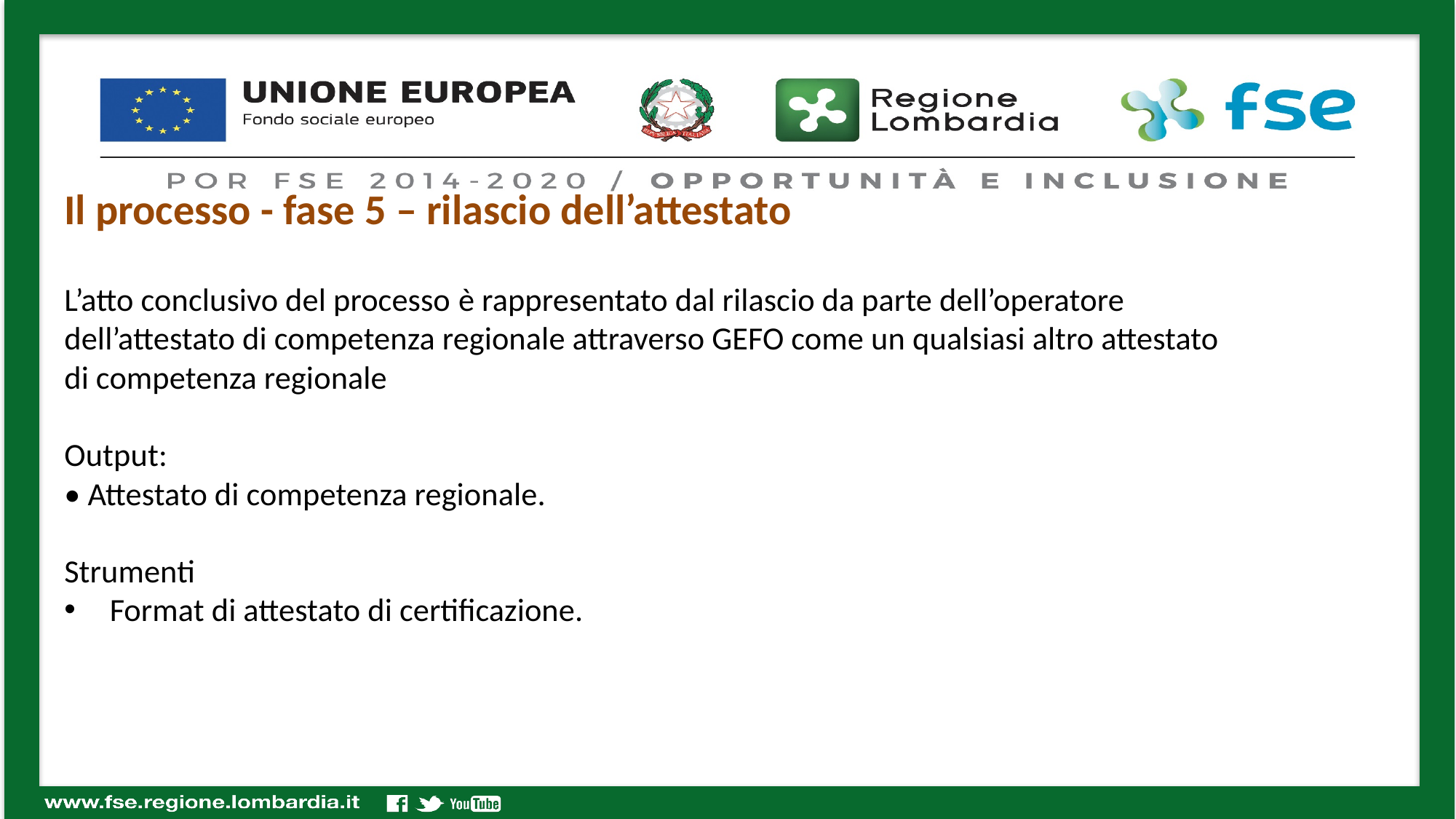

Il processo - fase 5 – rilascio dell’attestato
L’atto conclusivo del processo è rappresentato dal rilascio da parte dell’operatore dell’attestato di competenza regionale attraverso GEFO come un qualsiasi altro attestato di competenza regionale

Output:
• Attestato di competenza regionale.

Strumenti
Format di attestato di certificazione.